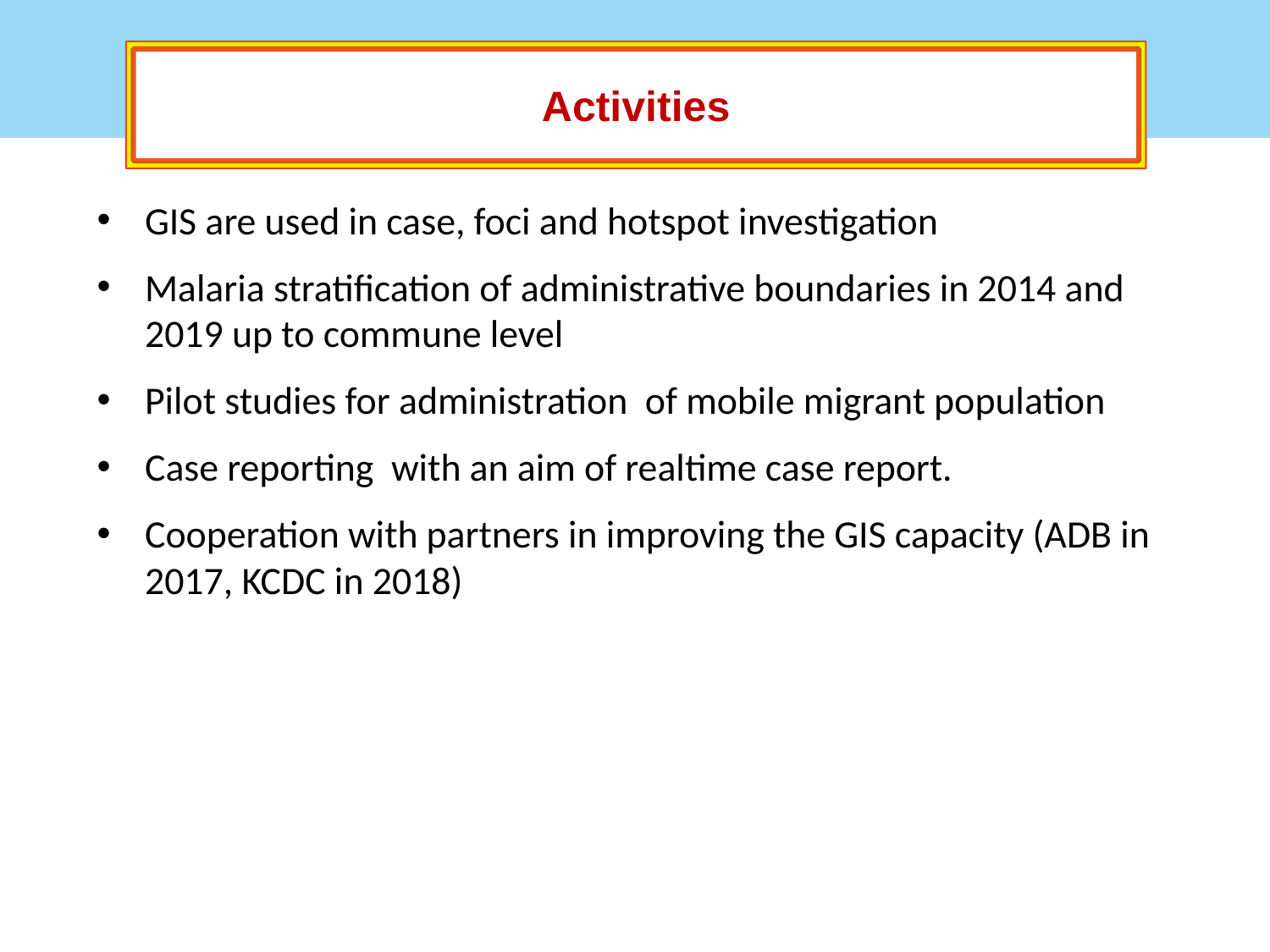

NIMPE Overview
NIMPE Overview

Activities
GIS are used in case, foci and hotspot investigation
Malaria stratification of administrative boundaries in 2014 and 2019 up to commune level
Pilot studies for administration  of mobile migrant population
Case reporting  with an aim of realtime case report.
Cooperation with partners in improving the GIS capacity (ADB in 2017, KCDC in 2018)